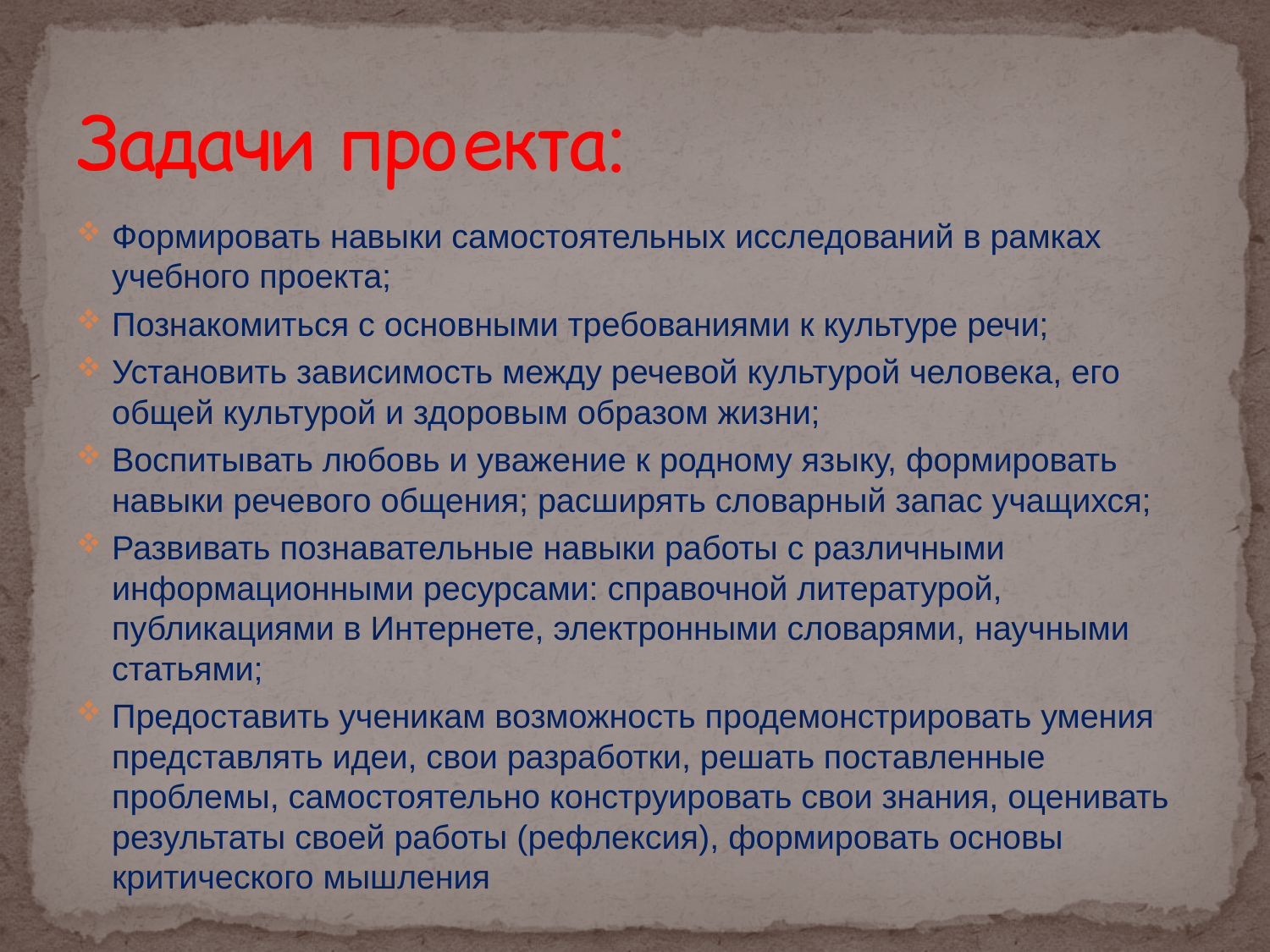

# Задачи проекта:
Формировать навыки самостоятельных исследований в рамках учебного проекта;
Познакомиться с основными требованиями к культуре речи;
Установить зависимость между речевой культурой человека, его общей культурой и здоровым образом жизни;
Воспитывать любовь и уважение к родному языку, формировать навыки речевого общения; расширять словарный запас учащихся;
Развивать познавательные навыки работы с различными информационными ресурсами: справочной литературой, публикациями в Интернете, электронными словарями, научными статьями;
Предоставить ученикам возможность продемонстрировать умения представлять идеи, свои разработки, решать поставленные проблемы, самостоятельно конструировать свои знания, оценивать результаты своей работы (рефлексия), формировать основы критического мышления